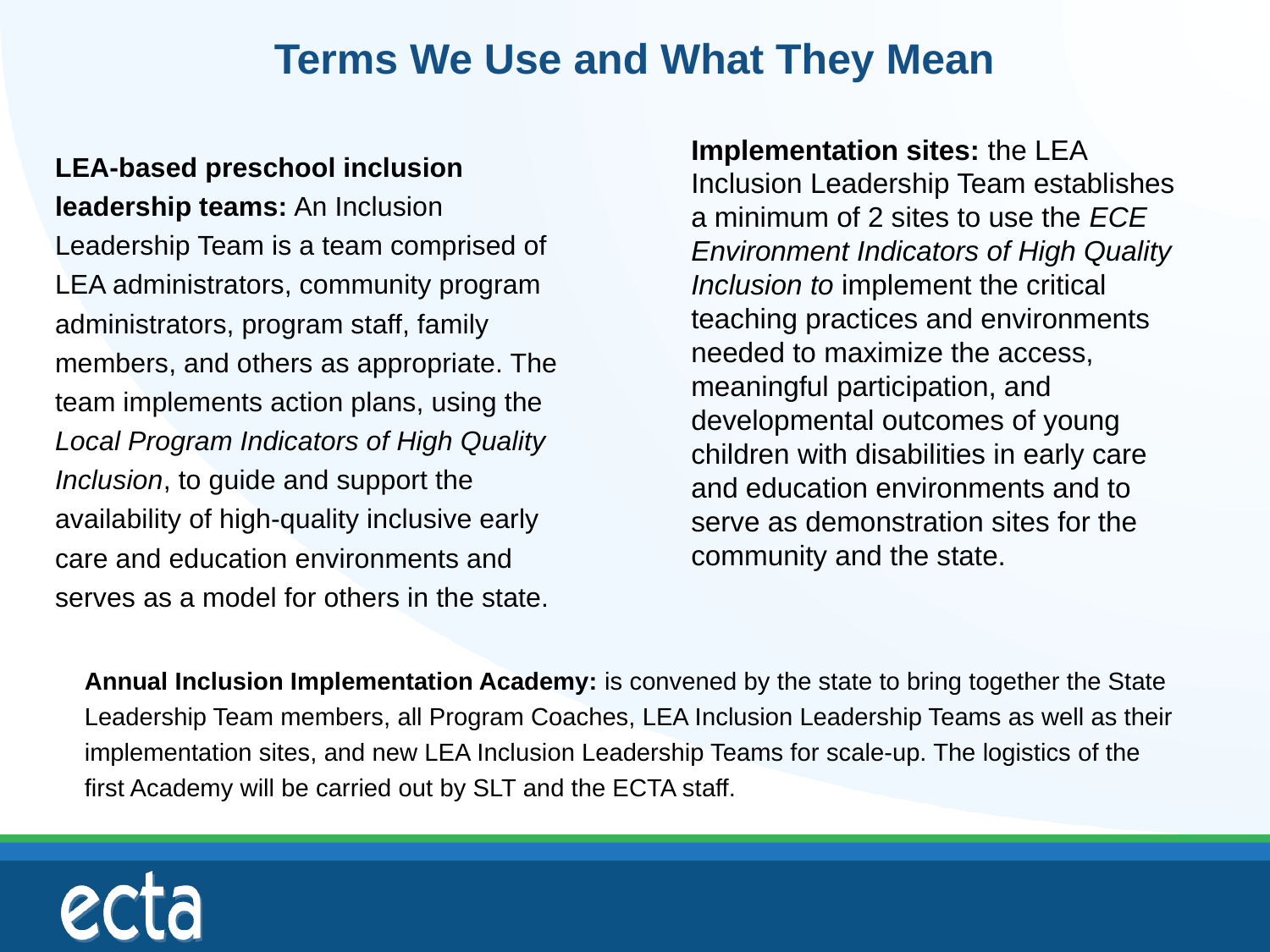

# Terms We Use and What They Mean
Implementation sites: the LEA Inclusion Leadership Team establishes a minimum of 2 sites to use the ECE Environment Indicators of High Quality Inclusion to implement the critical teaching practices and environments needed to maximize the access, meaningful participation, and developmental outcomes of young children with disabilities in early care and education environments and to serve as demonstration sites for the community and the state.

LEA-based preschool inclusion leadership teams: An Inclusion Leadership Team is a team comprised of LEA administrators, community program administrators, program staff, family members, and others as appropriate. The team implements action plans, using the Local Program Indicators of High Quality Inclusion, to guide and support the availability of high-quality inclusive early care and education environments and serves as a model for others in the state.

Annual Inclusion Implementation Academy: is convened by the state to bring together the State Leadership Team members, all Program Coaches, LEA Inclusion Leadership Teams as well as their implementation sites, and new LEA Inclusion Leadership Teams for scale-up. The logistics of the first Academy will be carried out by SLT and the ECTA staff.